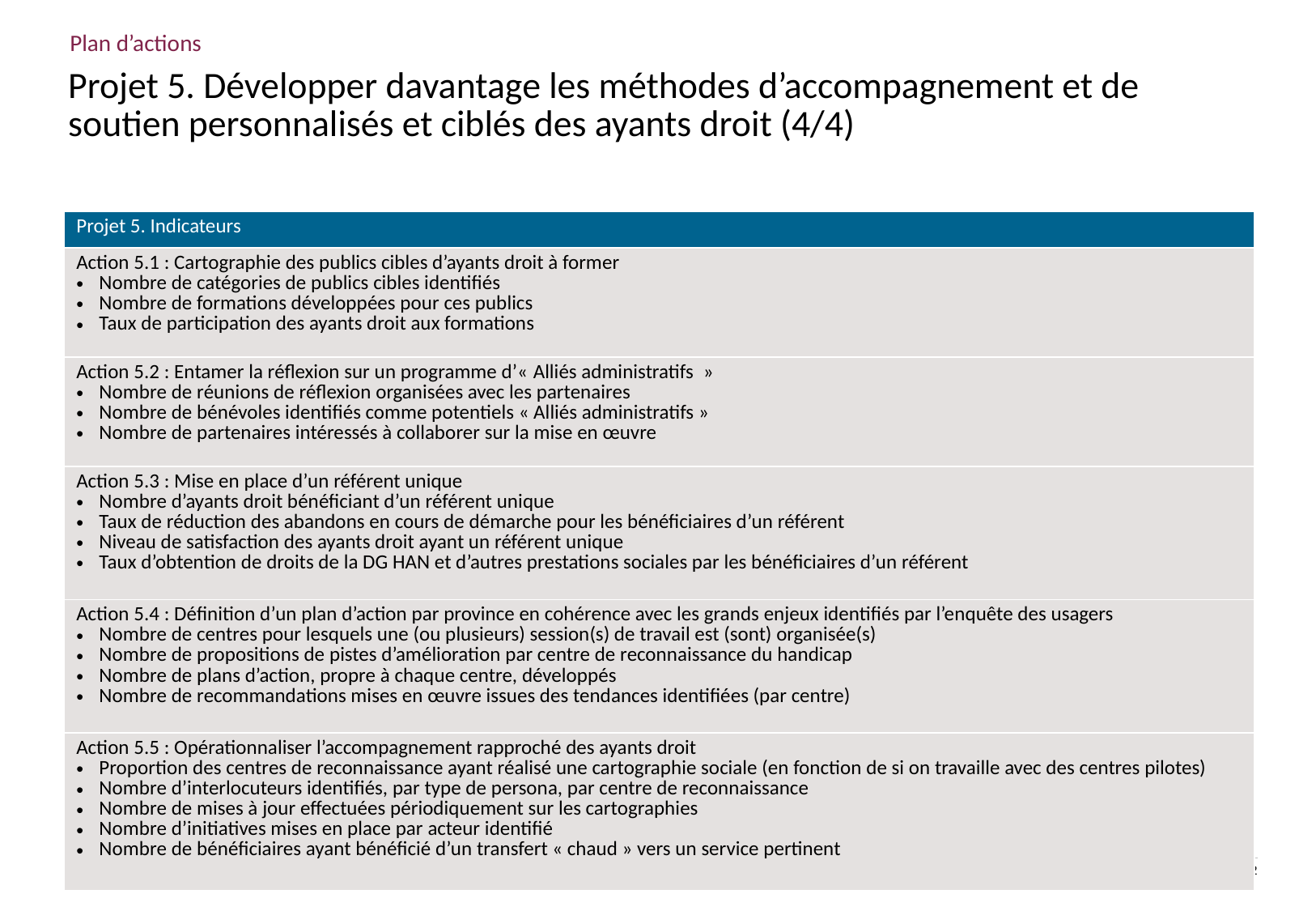

Plan d’actions
# Projet 5. Développer davantage les méthodes d’accompagnement et de soutien personnalisés et ciblés des ayants droit (4/4)
| Projet 5. Indicateurs |
| --- |
| Action 5.1 : Cartographie des publics cibles d’ayants droit à former Nombre de catégories de publics cibles identifiés Nombre de formations développées pour ces publics Taux de participation des ayants droit aux formations |
| Action 5.2 : Entamer la réflexion sur un programme d’« Alliés administratifs  » Nombre de réunions de réflexion organisées avec les partenaires Nombre de bénévoles identifiés comme potentiels « Alliés administratifs » Nombre de partenaires intéressés à collaborer sur la mise en œuvre |
| Action 5.3 : Mise en place d’un référent unique Nombre d’ayants droit bénéficiant d’un référent unique Taux de réduction des abandons en cours de démarche pour les bénéficiaires d’un référent Niveau de satisfaction des ayants droit ayant un référent unique Taux d’obtention de droits de la DG HAN et d’autres prestations sociales par les bénéficiaires d’un référent |
| Action 5.4 : Définition d’un plan d’action par province en cohérence avec les grands enjeux identifiés par l’enquête des usagers Nombre de centres pour lesquels une (ou plusieurs) session(s) de travail est (sont) organisée(s) Nombre de propositions de pistes d’amélioration par centre de reconnaissance du handicap Nombre de plans d’action, propre à chaque centre, développés Nombre de recommandations mises en œuvre issues des tendances identifiées (par centre) |
| Action 5.5 : Opérationnaliser l’accompagnement rapproché des ayants droit Proportion des centres de reconnaissance ayant réalisé une cartographie sociale (en fonction de si on travaille avec des centres pilotes) Nombre d’interlocuteurs identifiés, par type de persona, par centre de reconnaissance Nombre de mises à jour effectuées périodiquement sur les cartographies Nombre d’initiatives mises en place par acteur identifié Nombre de bénéficiaires ayant bénéficié d’un transfert « chaud » vers un service pertinent |